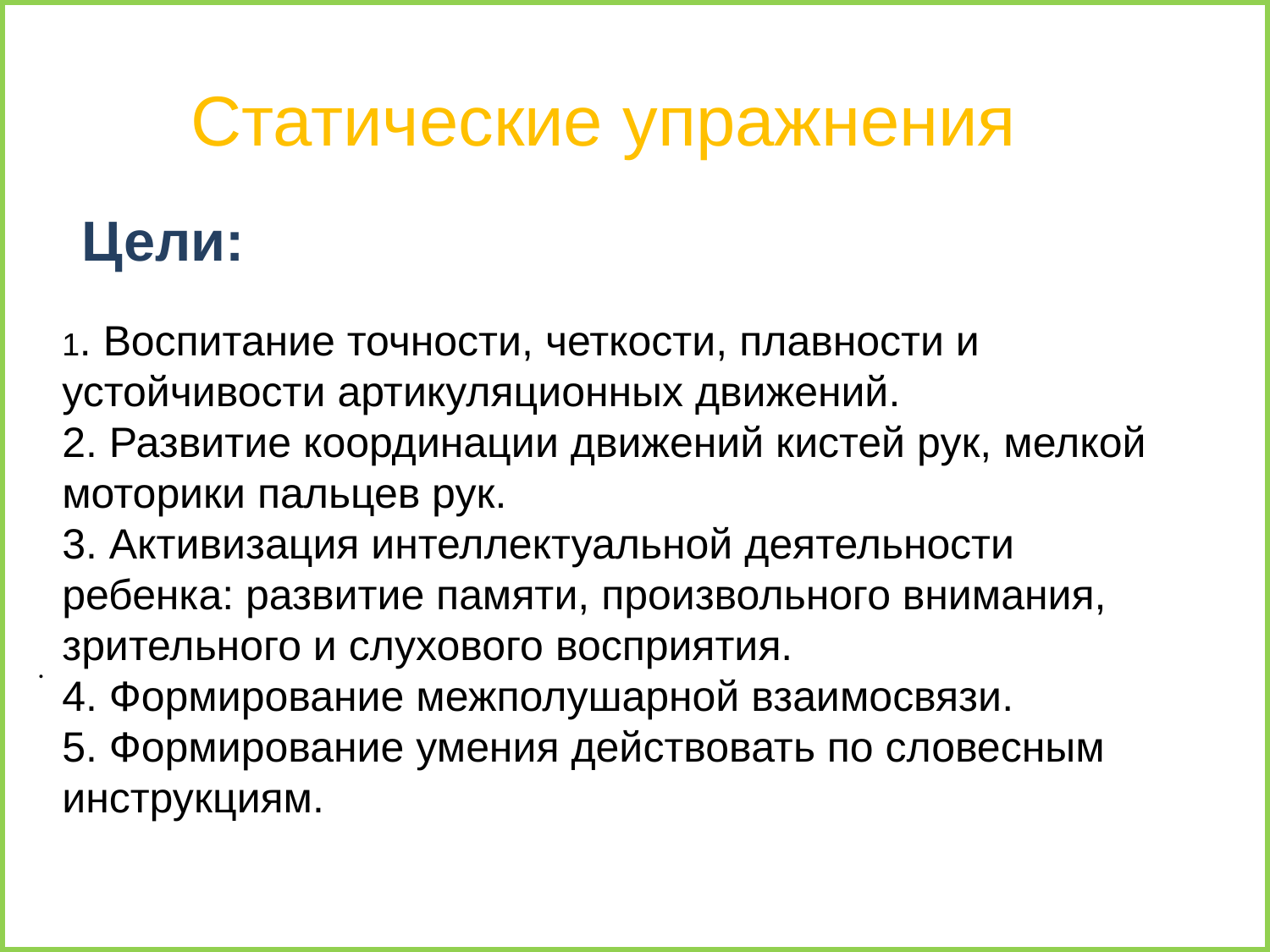

Статические упражнения
Цели:
1. Воспитание точности, четкости, плавности и устойчивости артикуляционных движений.
2. Развитие координации движений кистей рук, мелкой моторики пальцев рук.
3. Активизация интеллектуальной деятельности ребенка: развитие памяти, произвольного внимания, зрительного и слухового восприятия.
4. Формирование межполушарной взаимосвязи.
5. Формирование умения действовать по словесным инструкциям.

.